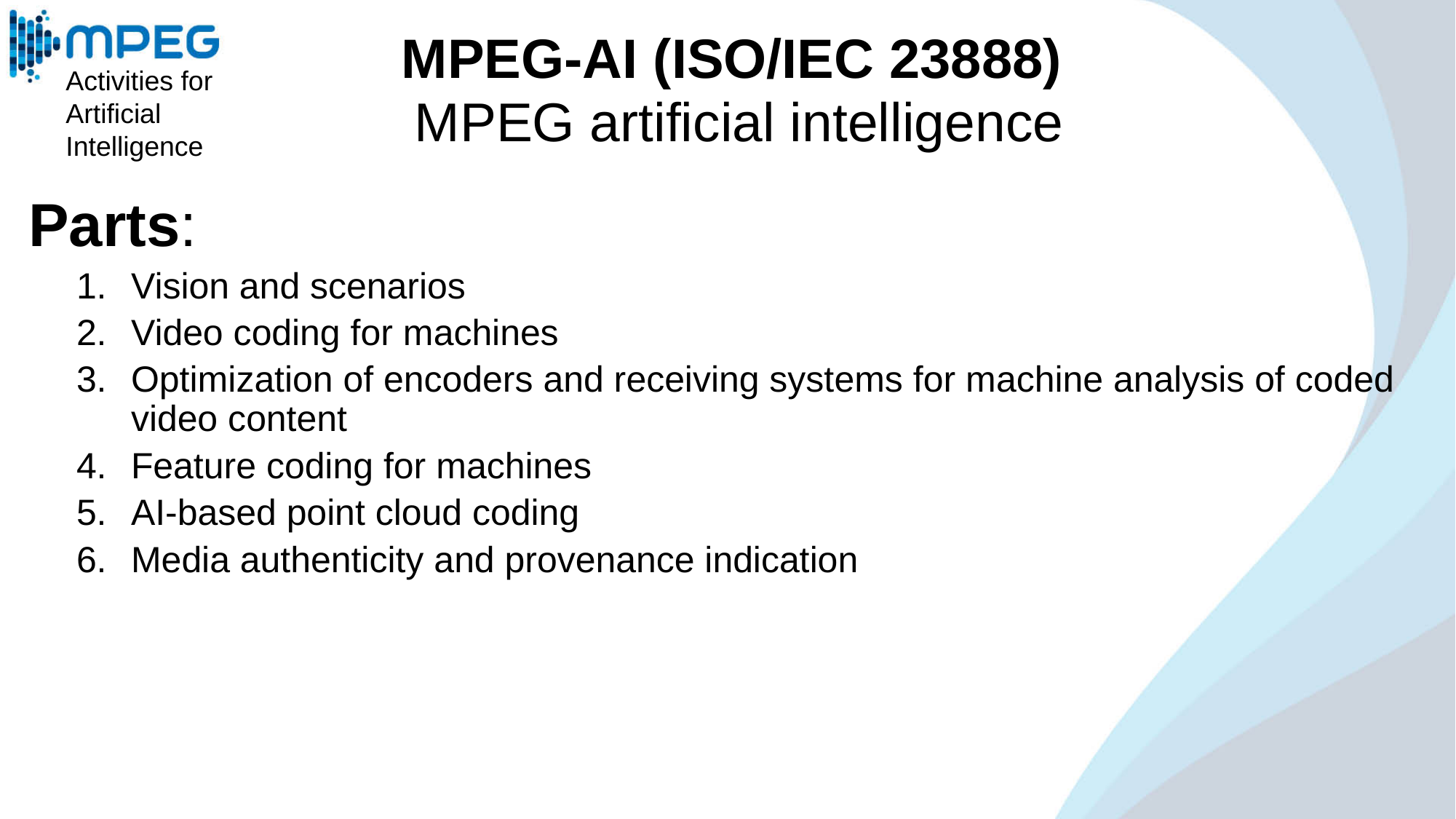

# MPEG-AI (ISO/IEC 23888)
Activities for Artificial Intelligence
MPEG artificial intelligence

Parts:
Vision and scenarios
Video coding for machines
Optimization of encoders and receiving systems for machine analysis of coded video content
Feature coding for machines
AI-based point cloud coding
Media authenticity and provenance indication